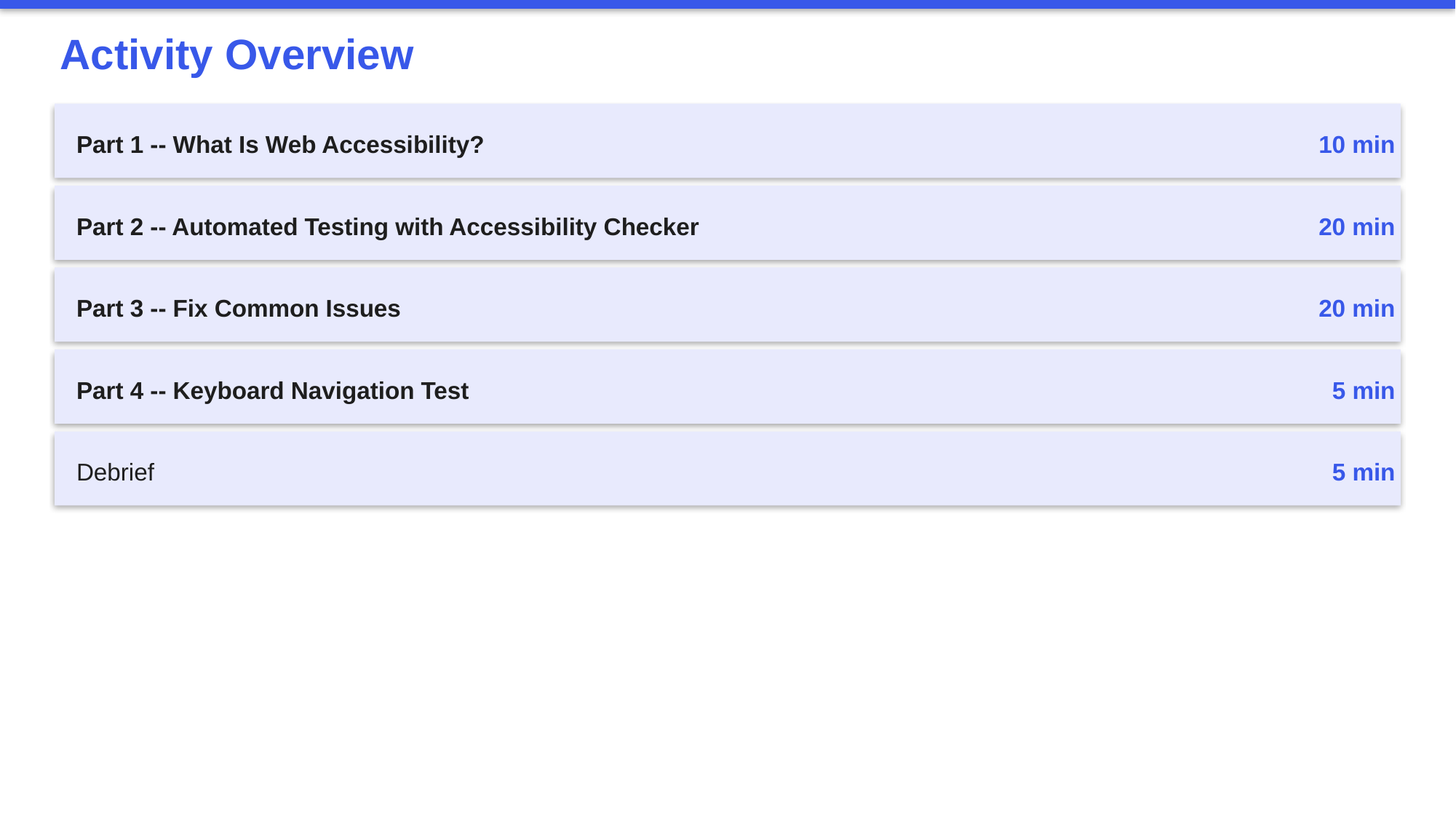

Activity Overview

Part 1 -- What Is Web Accessibility?
10 min

Part 2 -- Automated Testing with Accessibility Checker
20 min

Part 3 -- Fix Common Issues
20 min

Part 4 -- Keyboard Navigation Test
5 min

Debrief
5 min